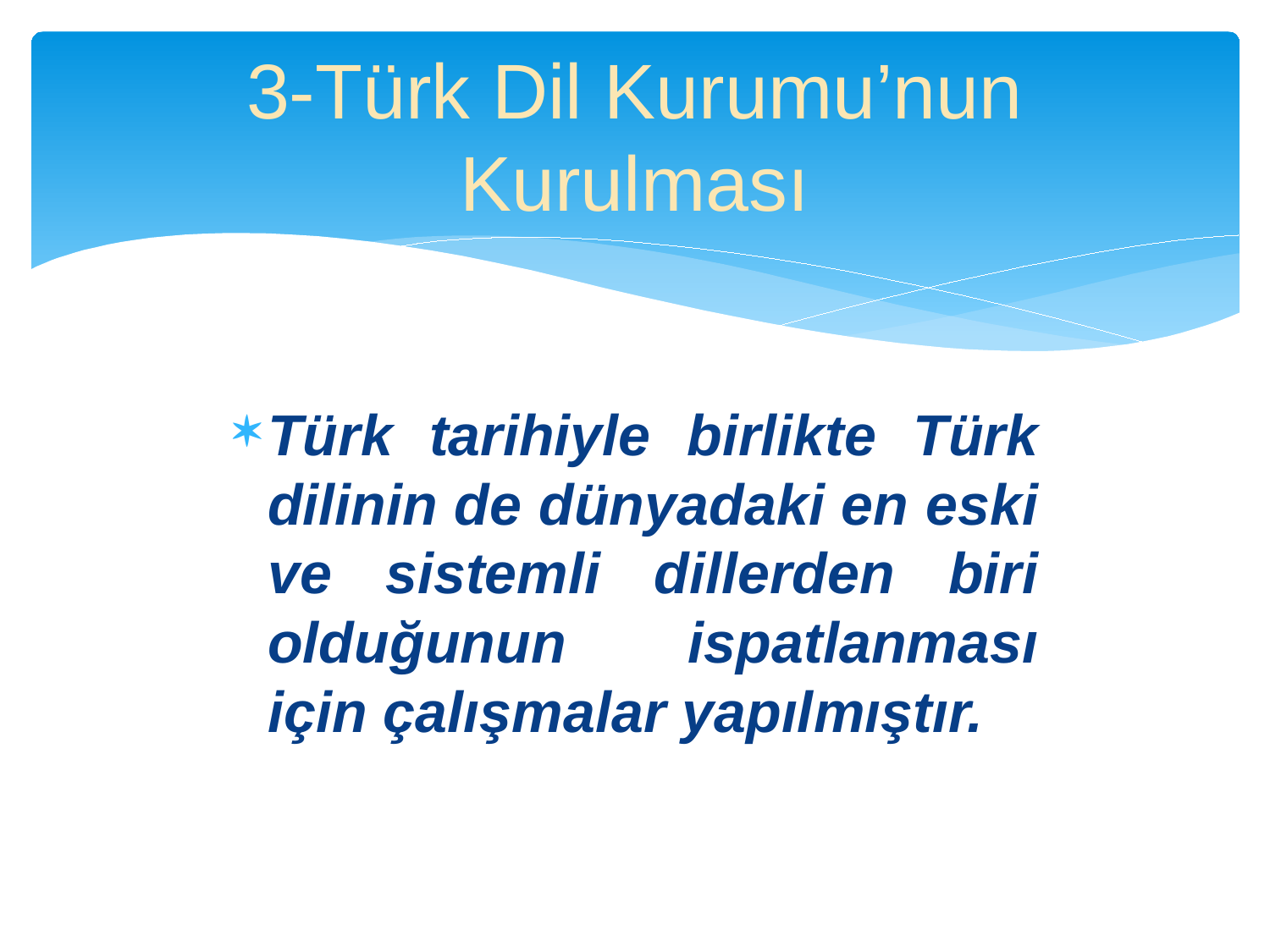

# 3-Türk Dil Kurumu’nun Kurulması
Türk tarihiyle birlikte Türk dilinin de dünyadaki en eski ve sistemli dillerden biri olduğunun ispatlanması için çalışmalar yapılmıştır.